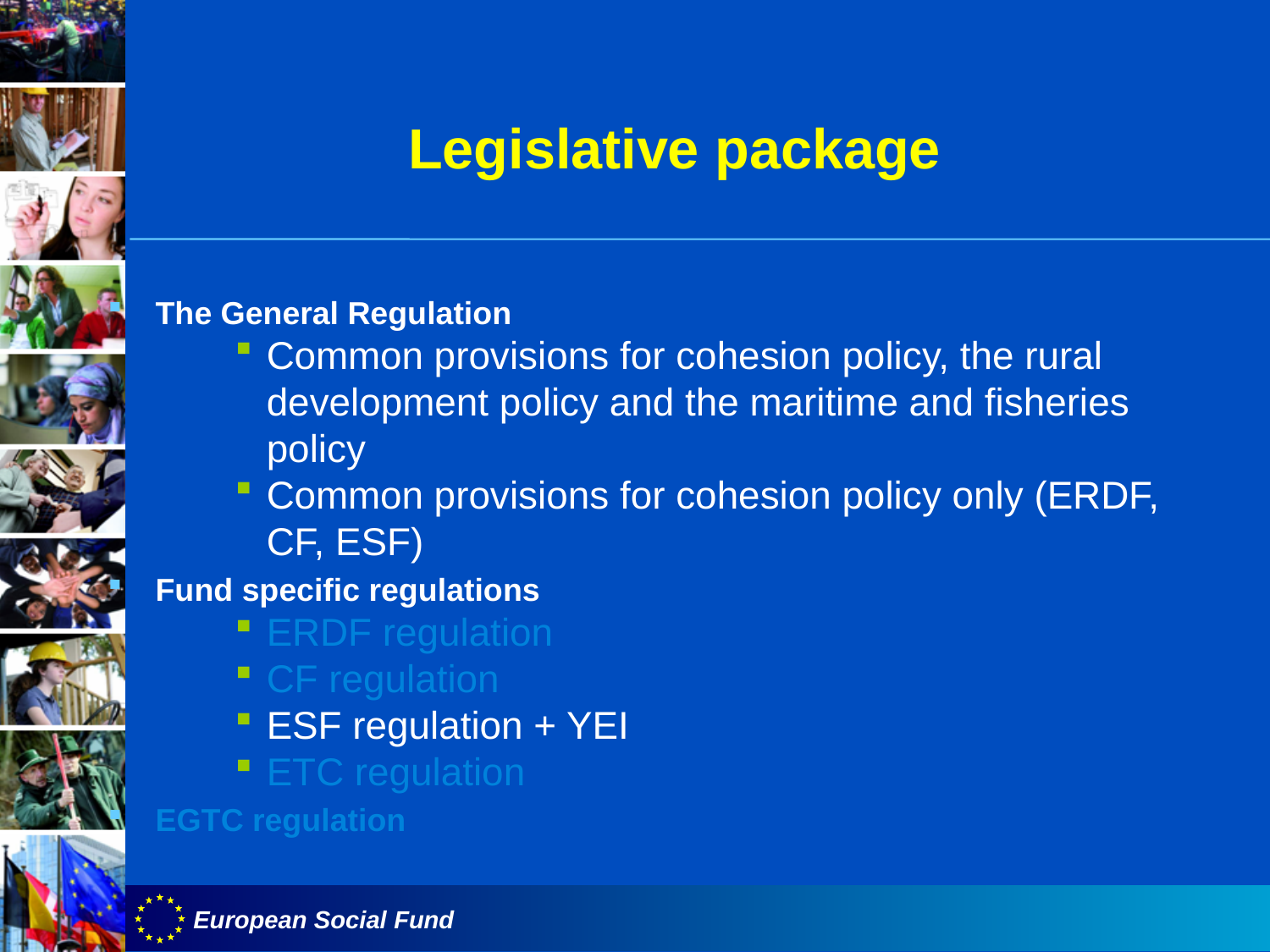

Legislative package
The General Regulation
Common provisions for cohesion policy, the rural development policy and the maritime and fisheries policy
Common provisions for cohesion policy only (ERDF, CF, ESF)
Fund specific regulations
ERDF regulation
CF regulation
ESF regulation + YEI
ETC regulation
EGTC regulation